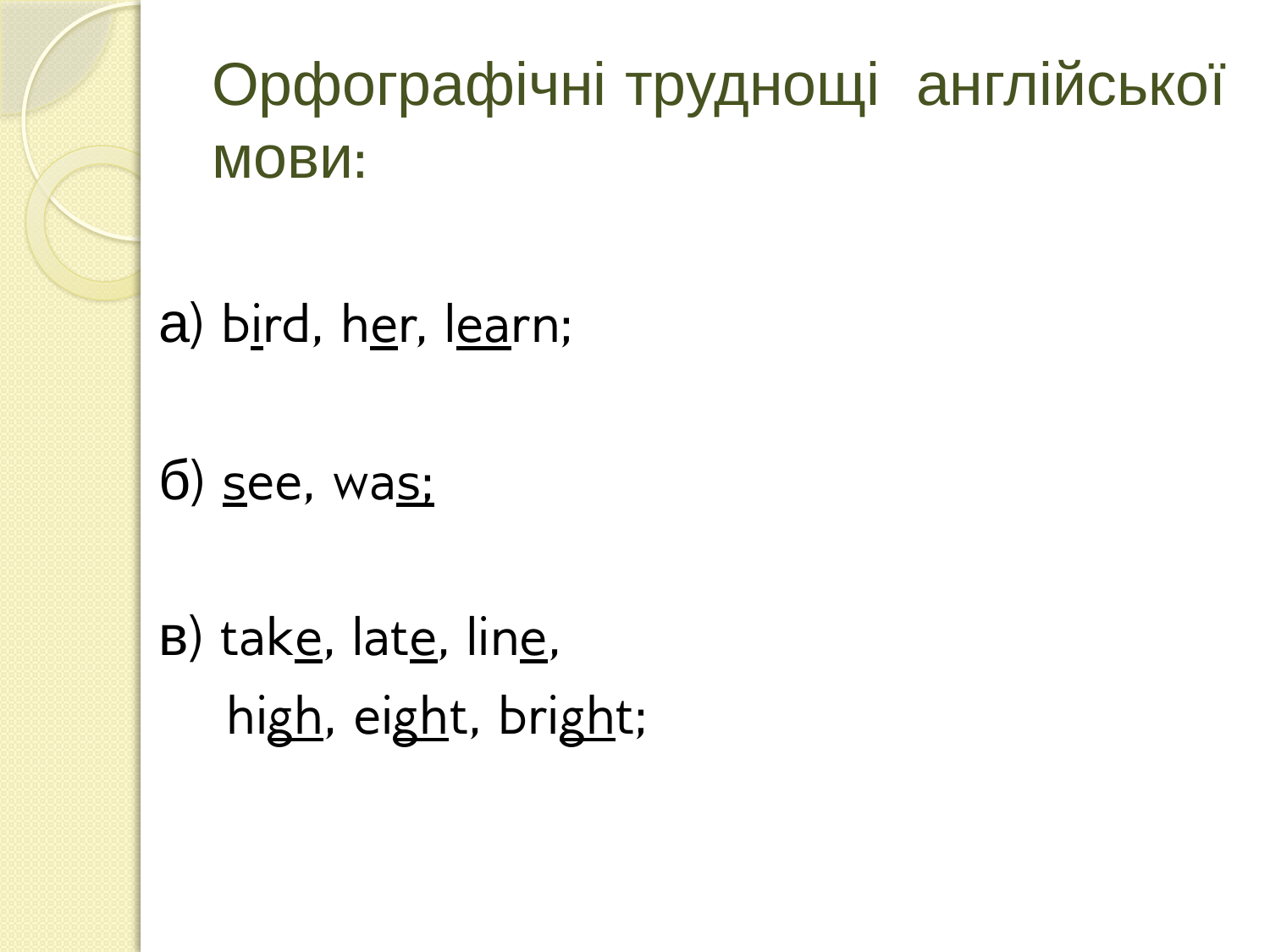

# Орфографічні труднощі  англійської мови:
а) bird, her, learn;

б) see, was;

в) take, late, line,
    high, eight, bright;